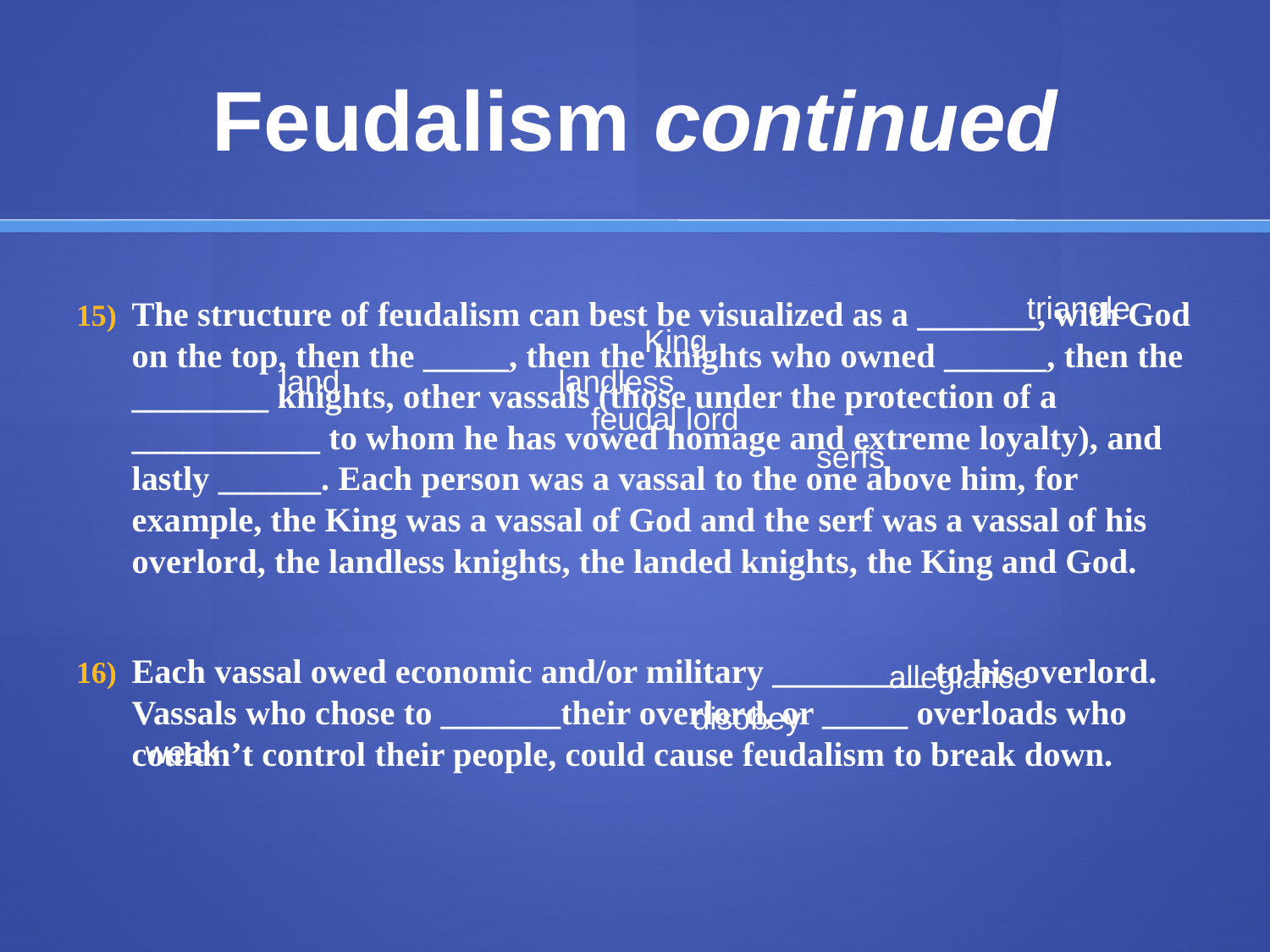

# Feudalism continued
triangle
The structure of feudalism can best be visualized as a _______, with God on the top, then the _____, then the knights who owned ______, then the ________ knights, other vassals (those under the protection of a ___________ to whom he has vowed homage and extreme loyalty), and lastly ______. Each person was a vassal to the one above him, for example, the King was a vassal of God and the serf was a vassal of his overlord, the landless knights, the landed knights, the King and God.

Each vassal owed economic and/or military _________ to his overlord.   Vassals who chose to _______their overlord, or _____ overloads who couldn’t control their people, could cause feudalism to break down.

King
land
landless
feudal lord
serfs
allegiance
disobey
weak